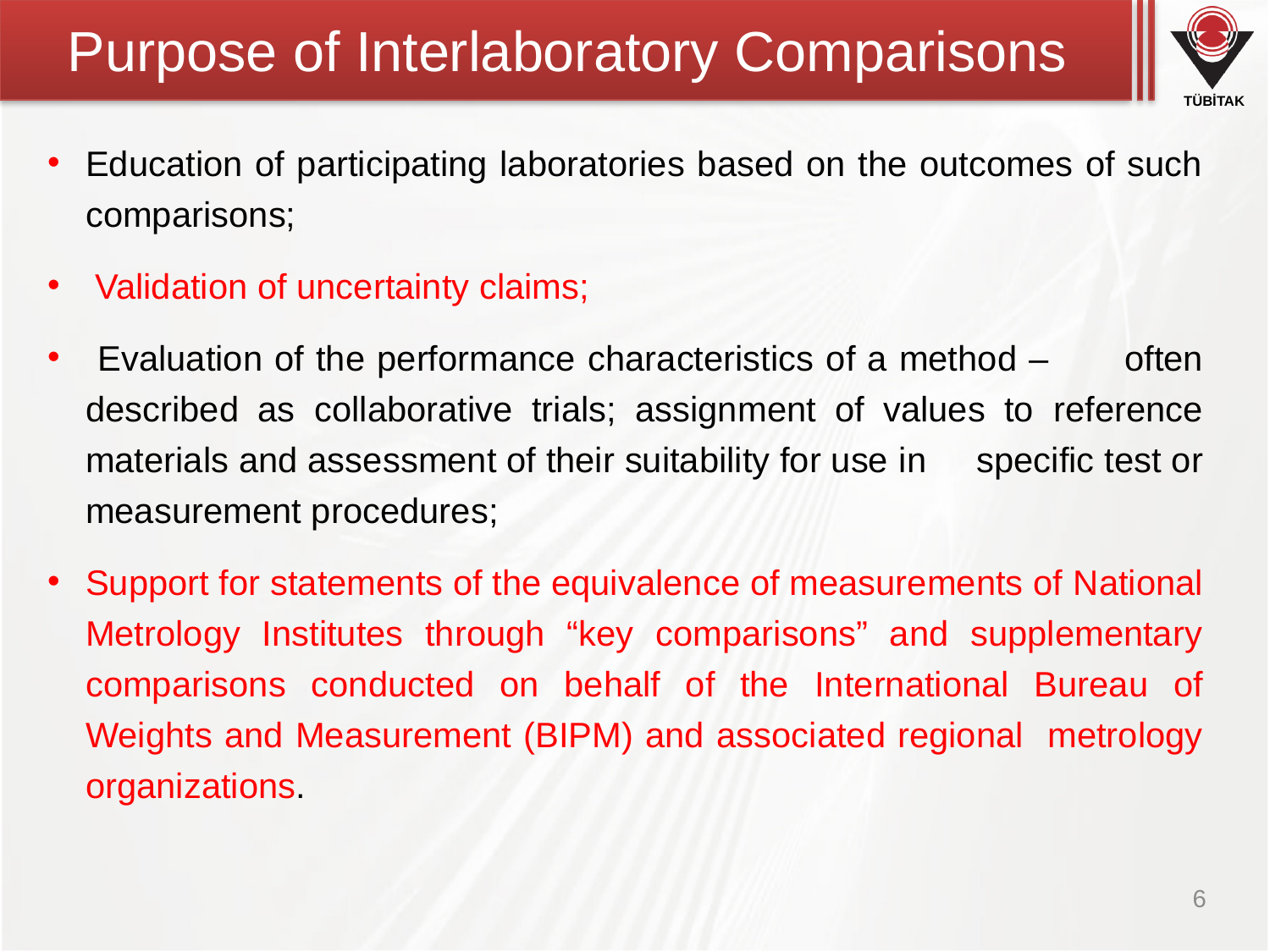

# Purpose of Interlaboratory Comparisons
Education of participating laboratories based on the outcomes of such comparisons;
 Validation of uncertainty claims;
 Evaluation of the performance characteristics of a method – 	often described as collaborative trials; assignment of values to reference materials and assessment of their suitability for use in 	specific test or measurement procedures;
Support for statements of the equivalence of measurements of National Metrology Institutes through “key comparisons” and supplementary comparisons conducted on behalf of the International Bureau of Weights and Measurement (BIPM) and associated regional  metrology organizations.
6